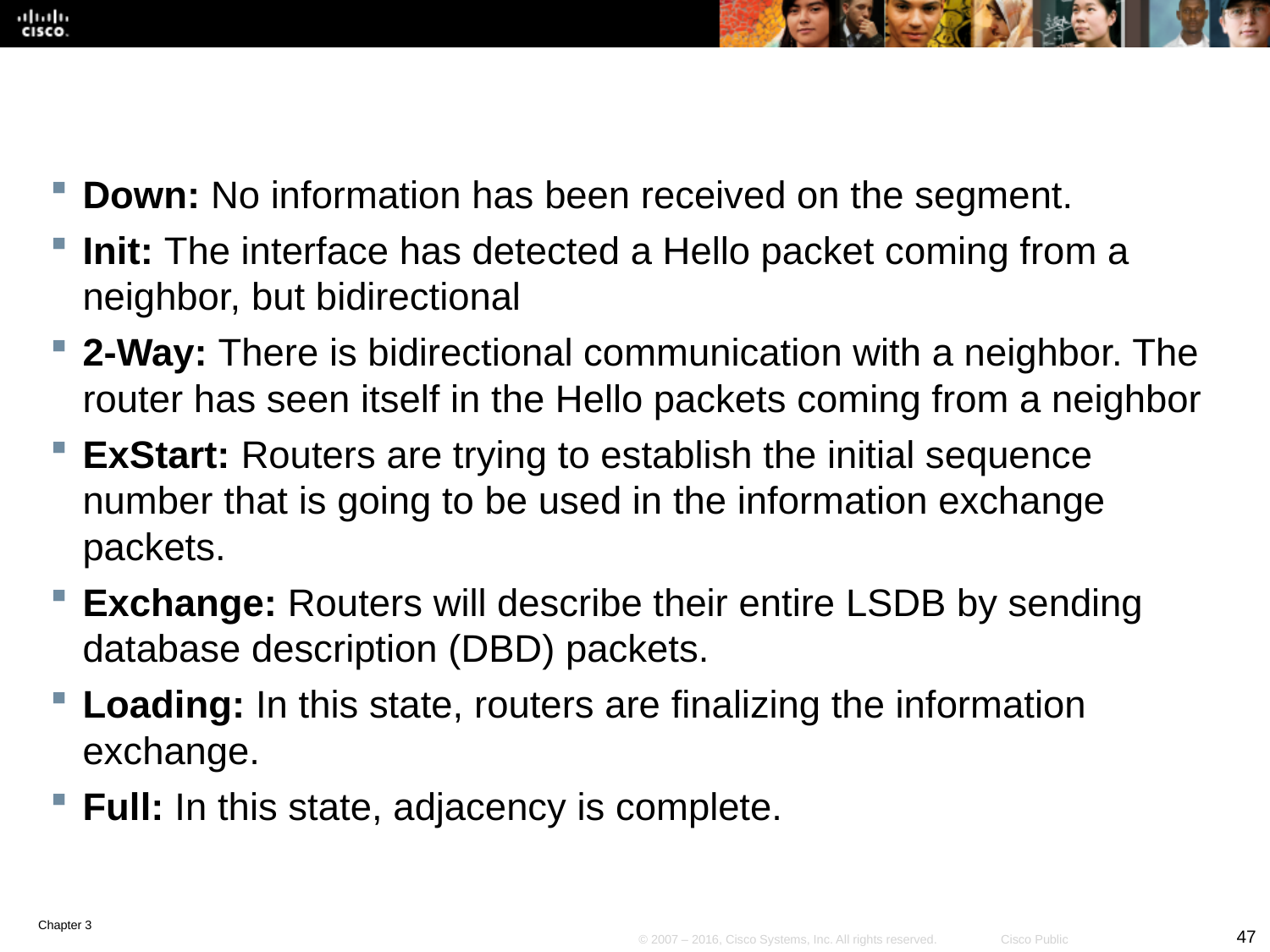

#
Down: No information has been received on the segment.
Init: The interface has detected a Hello packet coming from a neighbor, but bidirectional
2-Way: There is bidirectional communication with a neighbor. The router has seen itself in the Hello packets coming from a neighbor
ExStart: Routers are trying to establish the initial sequence number that is going to be used in the information exchange packets.
Exchange: Routers will describe their entire LSDB by sending database description (DBD) packets.
Loading: In this state, routers are finalizing the information exchange.
Full: In this state, adjacency is complete.